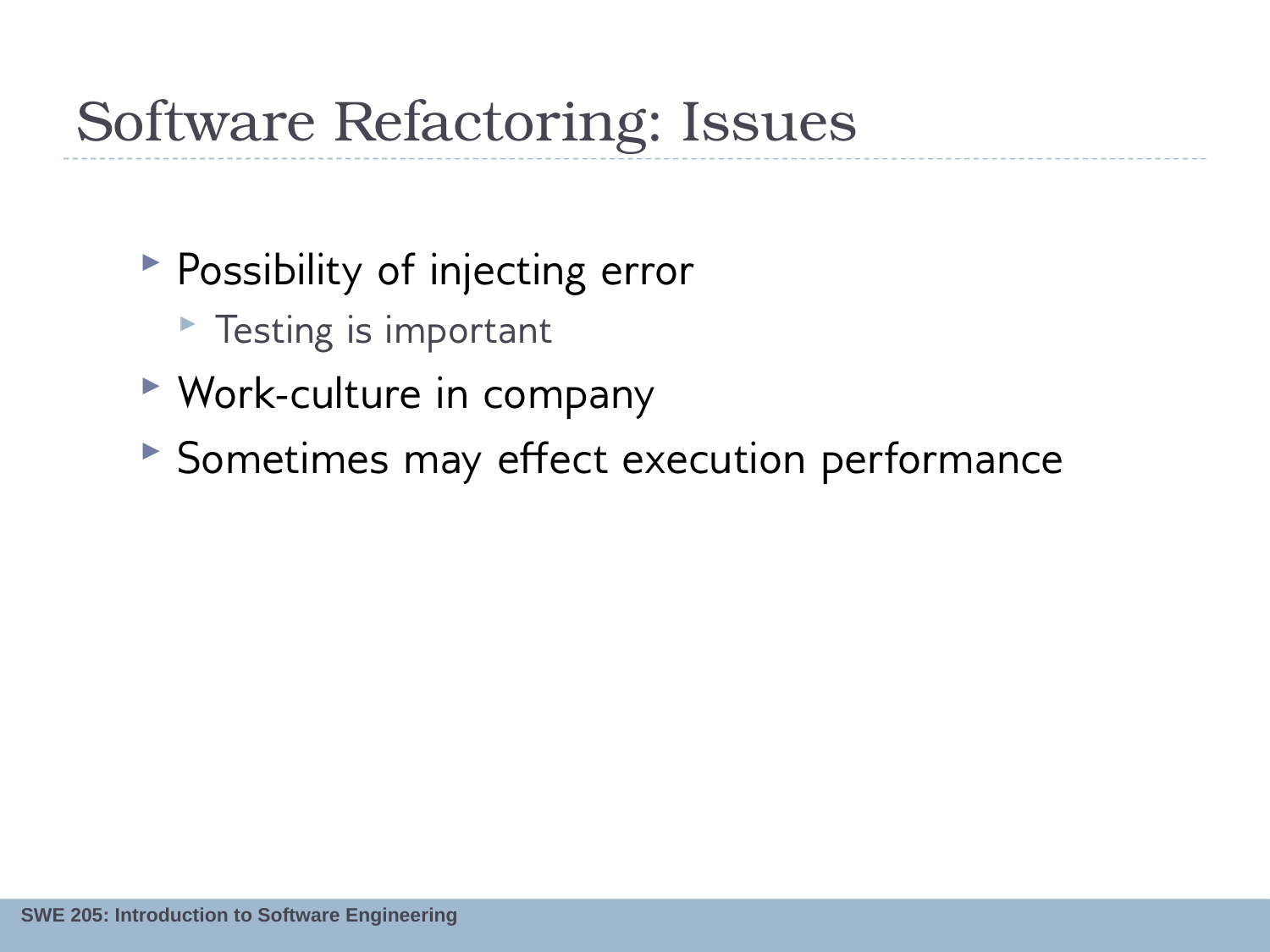

# Software Refactoring: Issues
Possibility of injecting error
Testing is important
Work-culture in company
Sometimes may effect execution performance